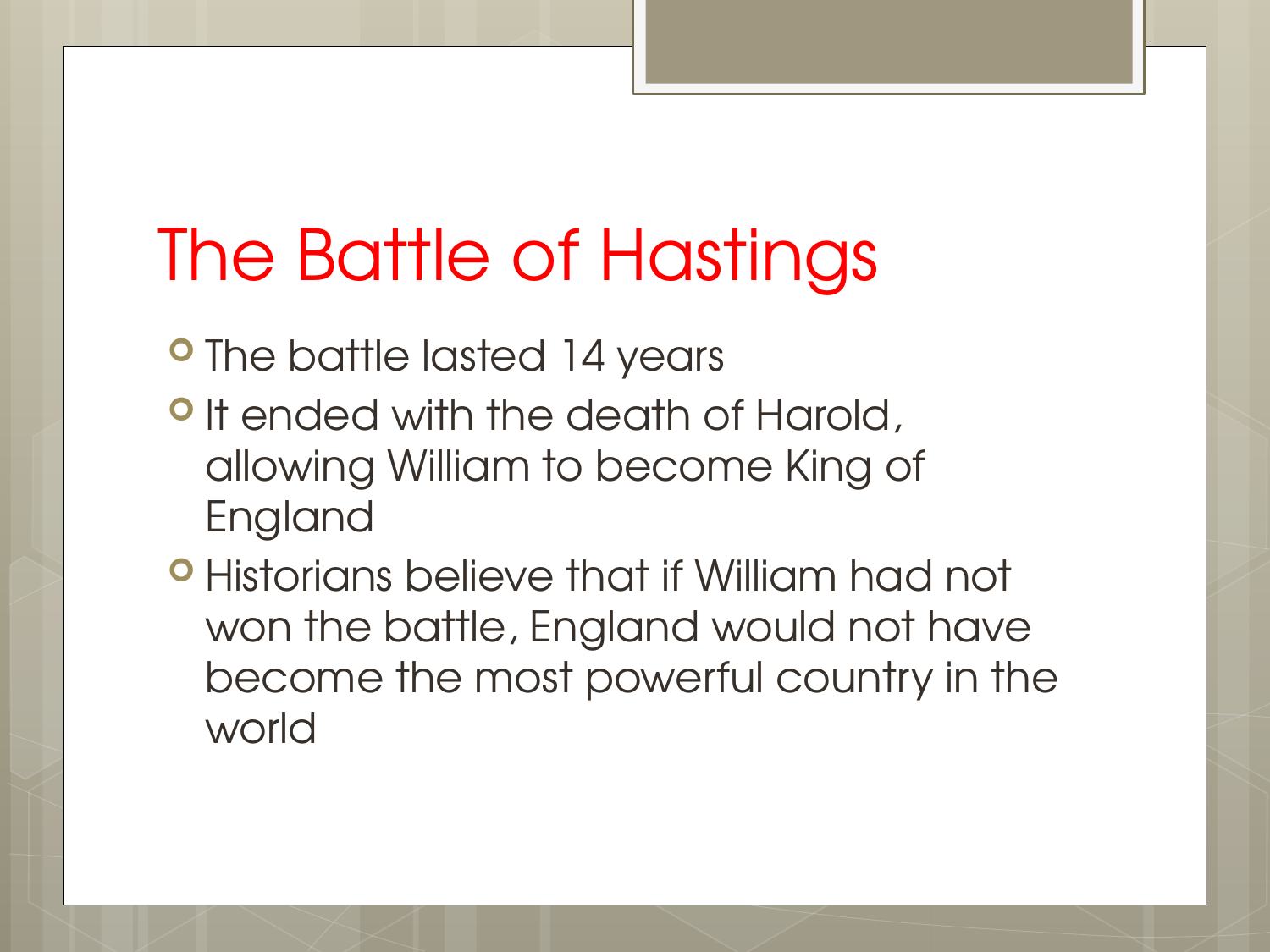

# The Battle of Hastings
The battle lasted 14 years
It ended with the death of Harold, allowing William to become King of England
Historians believe that if William had not won the battle, England would not have become the most powerful country in the world